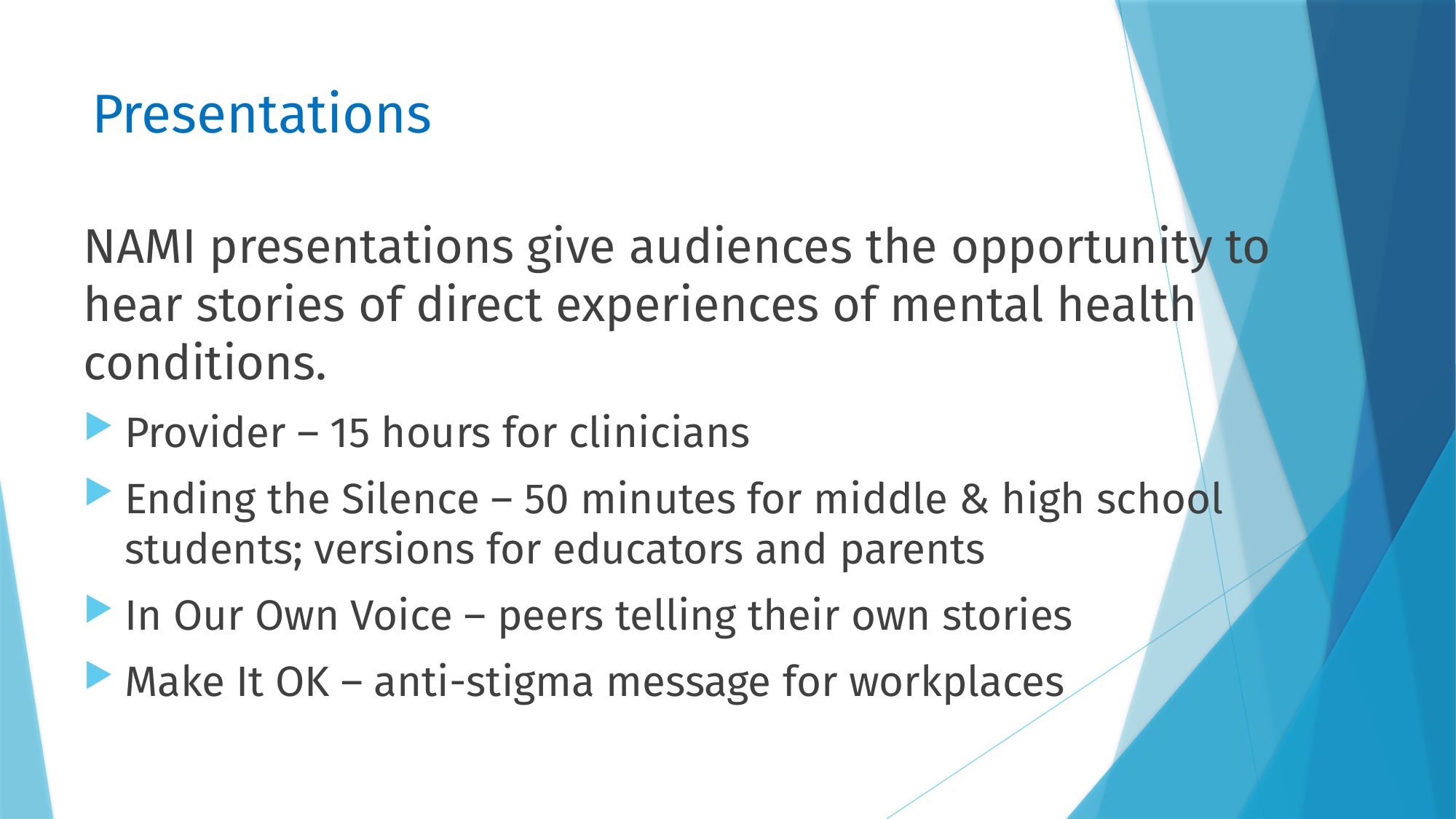

# Presentations
NAMI presentations give audiences the opportunity to hear stories of direct experiences of mental health conditions.
Provider – 15 hours for clinicians
Ending the Silence – 50 minutes for middle & high school students; versions for educators and parents
In Our Own Voice – peers telling their own stories
Make It OK – anti-stigma message for workplaces